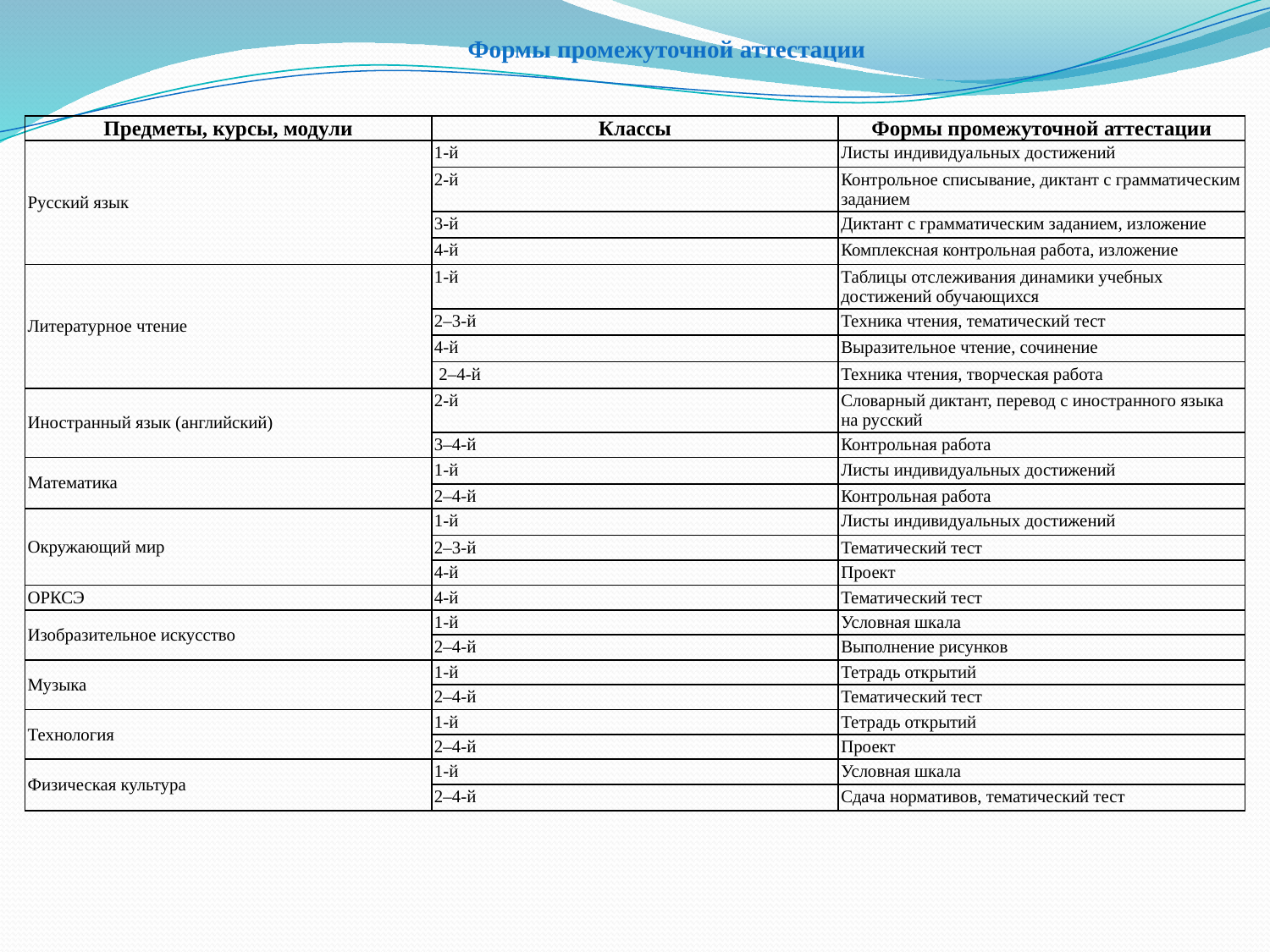

Формы промежуточной аттестации

| Предметы, курсы, модули | Классы | Формы промежуточной аттестации |
| --- | --- | --- |
| Русский язык | 1-й | Листы индивидуальных достижений |
|  | 2-й | Контрольное списывание, диктант с грамматическим заданием |
|  | 3-й | Диктант с грамматическим заданием, изложение |
|  | 4-й | Комплексная контрольная работа, изложение |
| Литературное чтение | 1-й | Таблицы отслеживания динамики учебных достижений обучающихся |
|  | 2–3-й | Техника чтения, тематический тест |
|  | 4-й | Выразительное чтение, сочинение |
|  | 2–4-й | Техника чтения, творческая работа |
| Иностранный язык (английский) | 2-й | Словарный диктант, перевод с иностранного языка на русский |
|  | 3–4-й | Контрольная работа |
| Математика | 1-й | Листы индивидуальных достижений |
|  | 2–4-й | Контрольная работа |
| Окружающий мир | 1-й | Листы индивидуальных достижений |
|  | 2–3-й | Тематический тест |
|  | 4-й | Проект |
| ОРКСЭ | 4-й | Тематический тест |
| Изобразительное искусство | 1-й | Условная шкала |
|  | 2–4-й | Выполнение рисунков |
| Музыка | 1-й | Тетрадь открытий |
|  | 2–4-й | Тематический тест |
| Технология | 1-й | Тетрадь открытий |
|  | 2–4-й | Проект |
| Физическая культура | 1-й | Условная шкала |
|  | 2–4-й | Сдача нормативов, тематический тест |